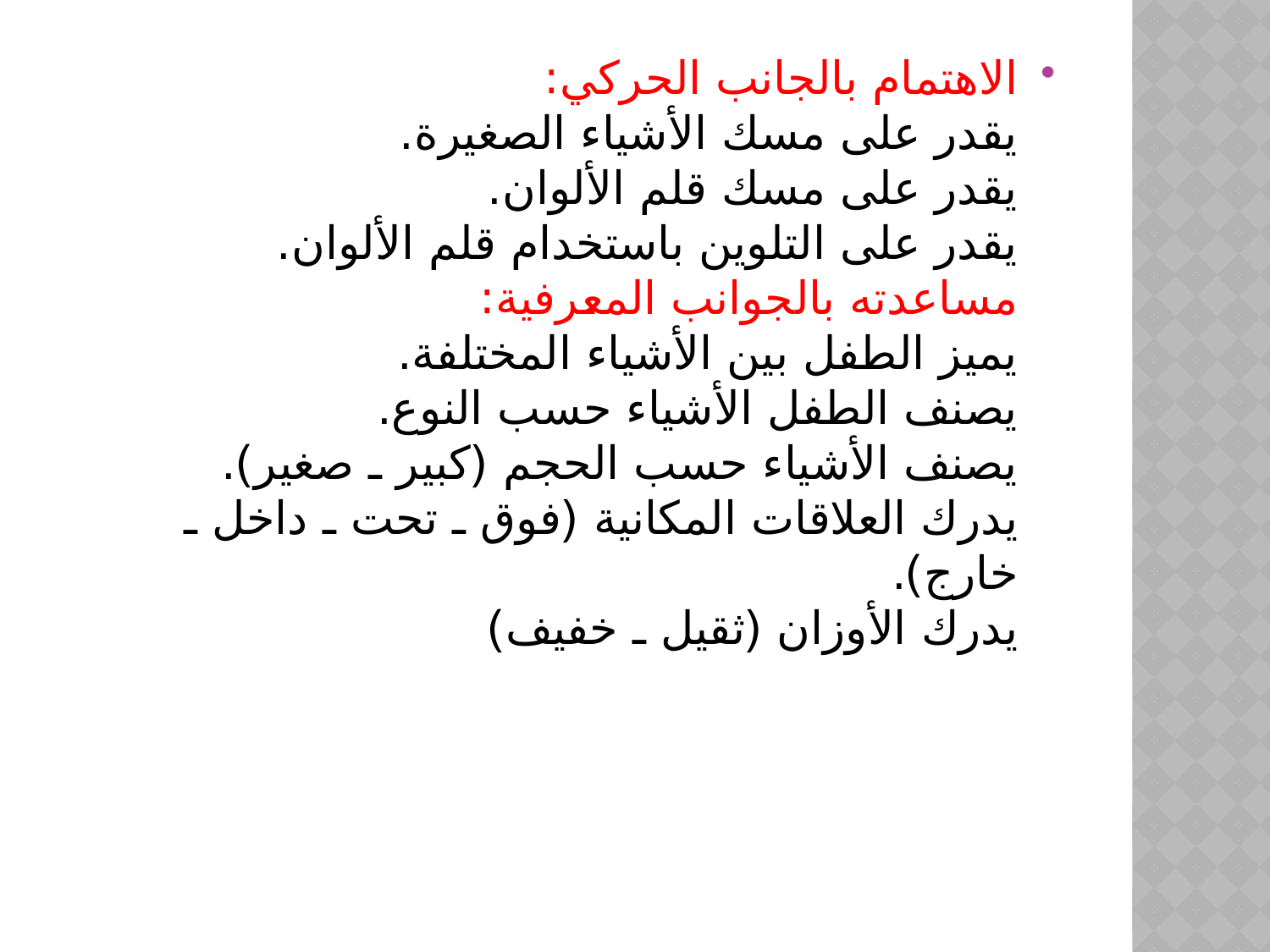

الاهتمام بالجانب الحركي:
يقدر على مسك الأشياء الصغيرة.
يقدر على مسك قلم الألوان.
يقدر على التلوين باستخدام قلم الألوان.
مساعدته بالجوانب المعرفية:
يميز الطفل بين الأشياء المختلفة.
يصنف الطفل الأشياء حسب النوع.
يصنف الأشياء حسب الحجم (كبير ـ صغير).
يدرك العلاقات المكانية (فوق ـ تحت ـ داخل ـ خارج).
يدرك الأوزان (ثقيل ـ خفيف)